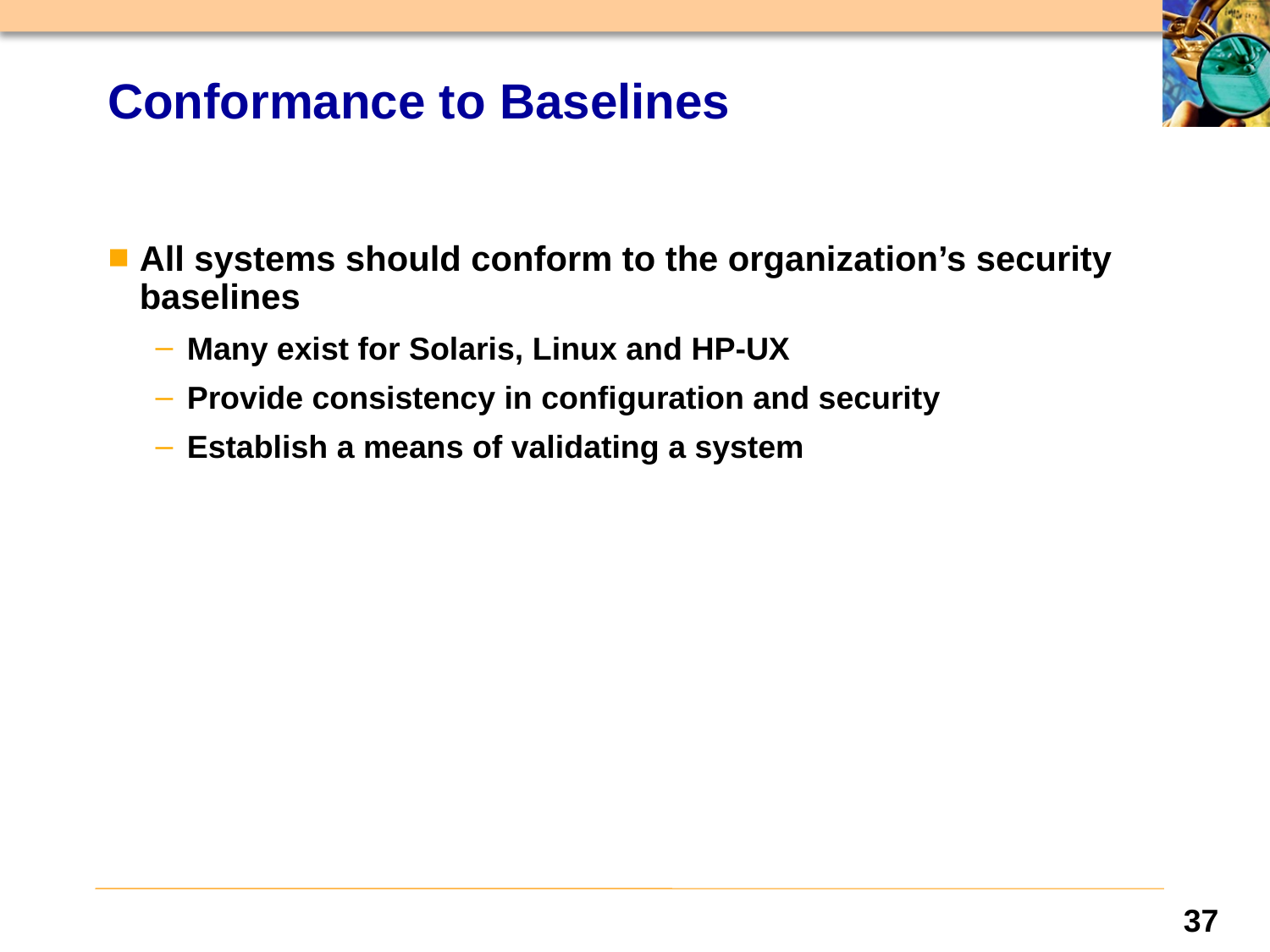

# Conformance to Baselines

All systems should conform to the organization’s security baselines
Many exist for Solaris, Linux and HP-UX
Provide consistency in configuration and security
Establish a means of validating a system